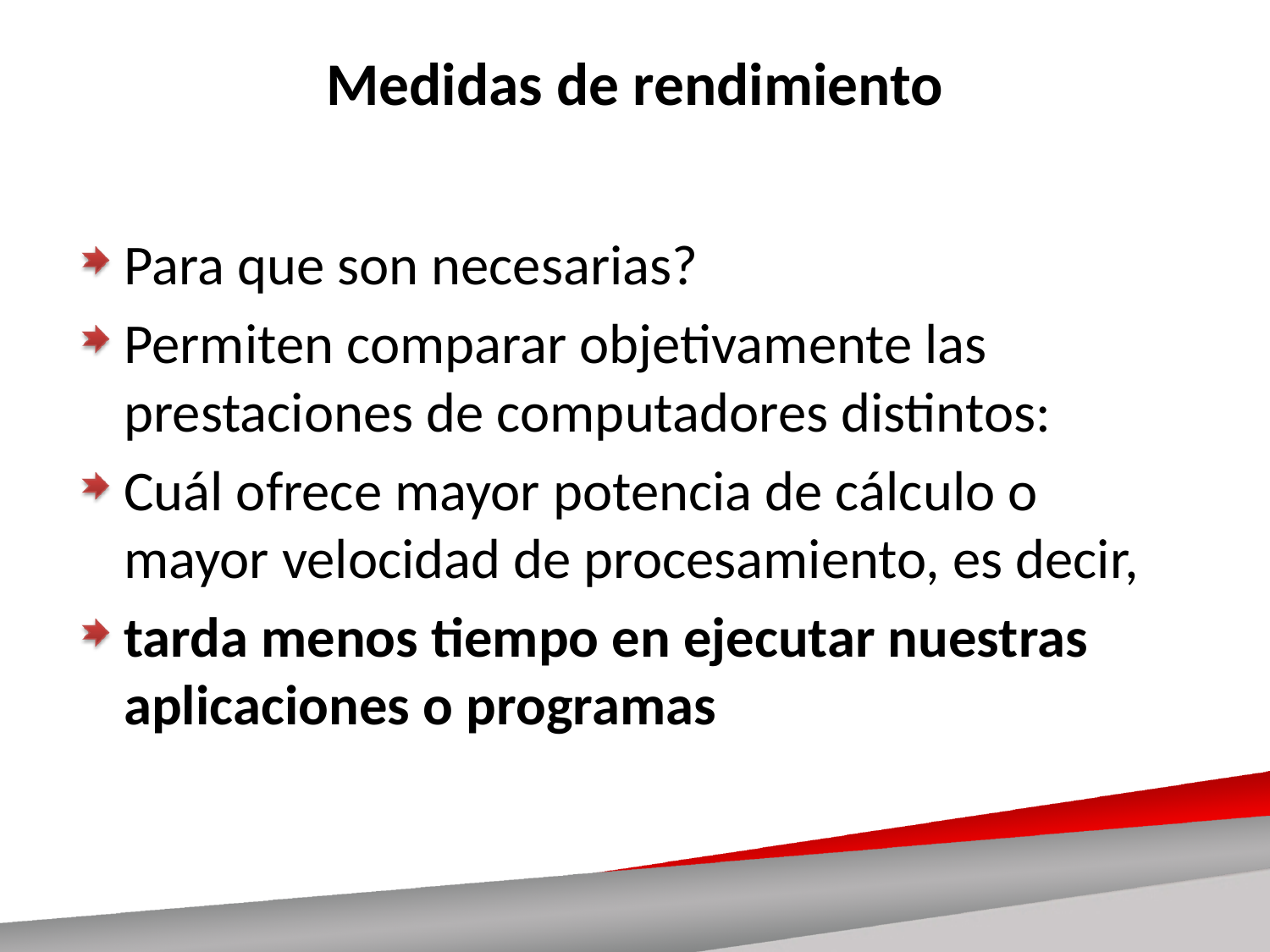

# Medidas de rendimiento
Para que son necesarias?
Permiten comparar objetivamente las prestaciones de computadores distintos:
Cuál ofrece mayor potencia de cálculo o mayor velocidad de procesamiento, es decir,
tarda menos tiempo en ejecutar nuestras aplicaciones o programas